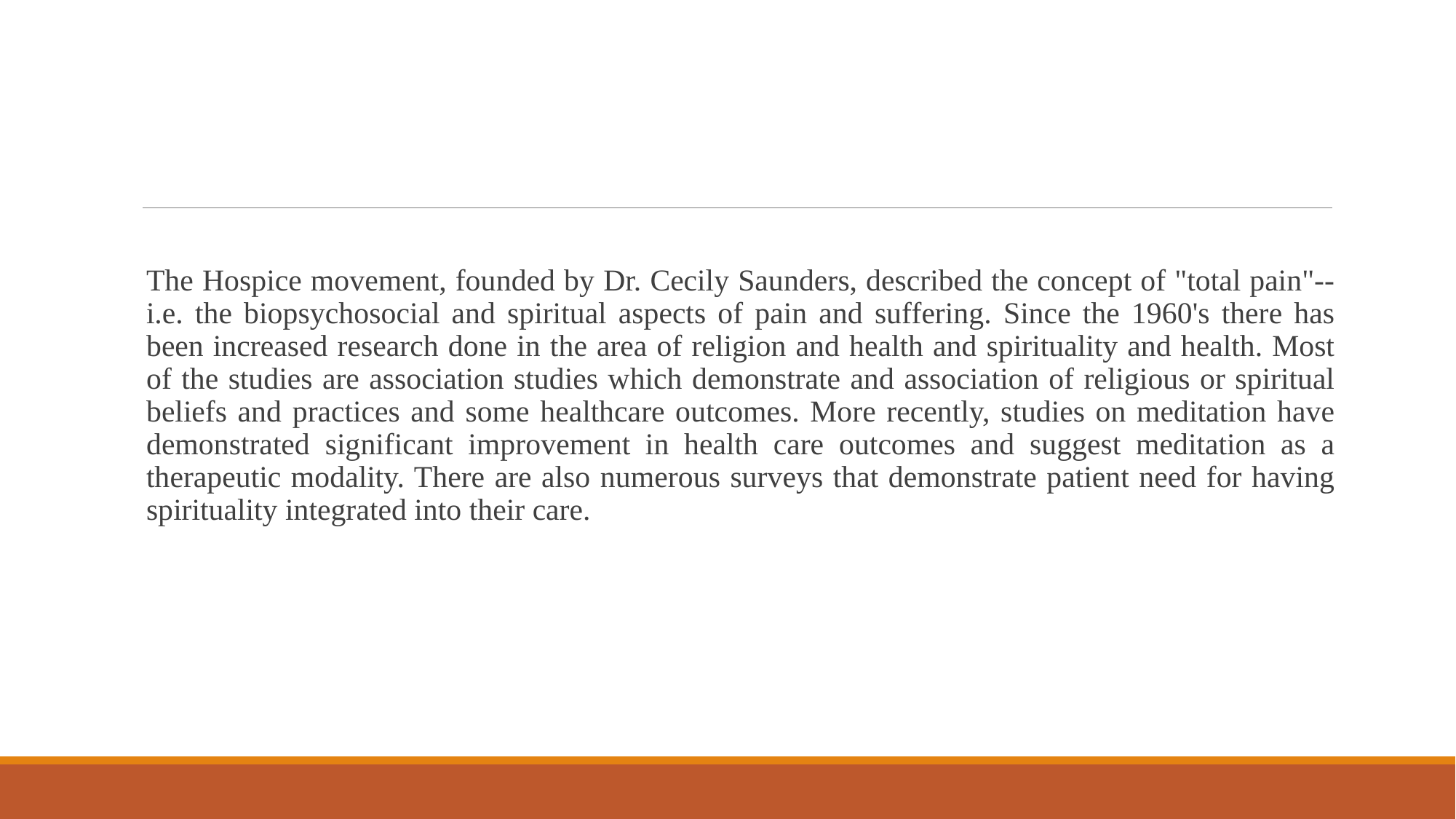

The Hospice movement, founded by Dr. Cecily Saunders, described the concept of "total pain"--i.e. the biopsychosocial and spiritual aspects of pain and suffering. Since the 1960's there has been increased research done in the area of religion and health and spirituality and health. Most of the studies are association studies which demonstrate and association of religious or spiritual beliefs and practices and some healthcare outcomes. More recently, studies on meditation have demonstrated significant improvement in health care outcomes and suggest meditation as a therapeutic modality. There are also numerous surveys that demonstrate patient need for having spirituality integrated into their care.